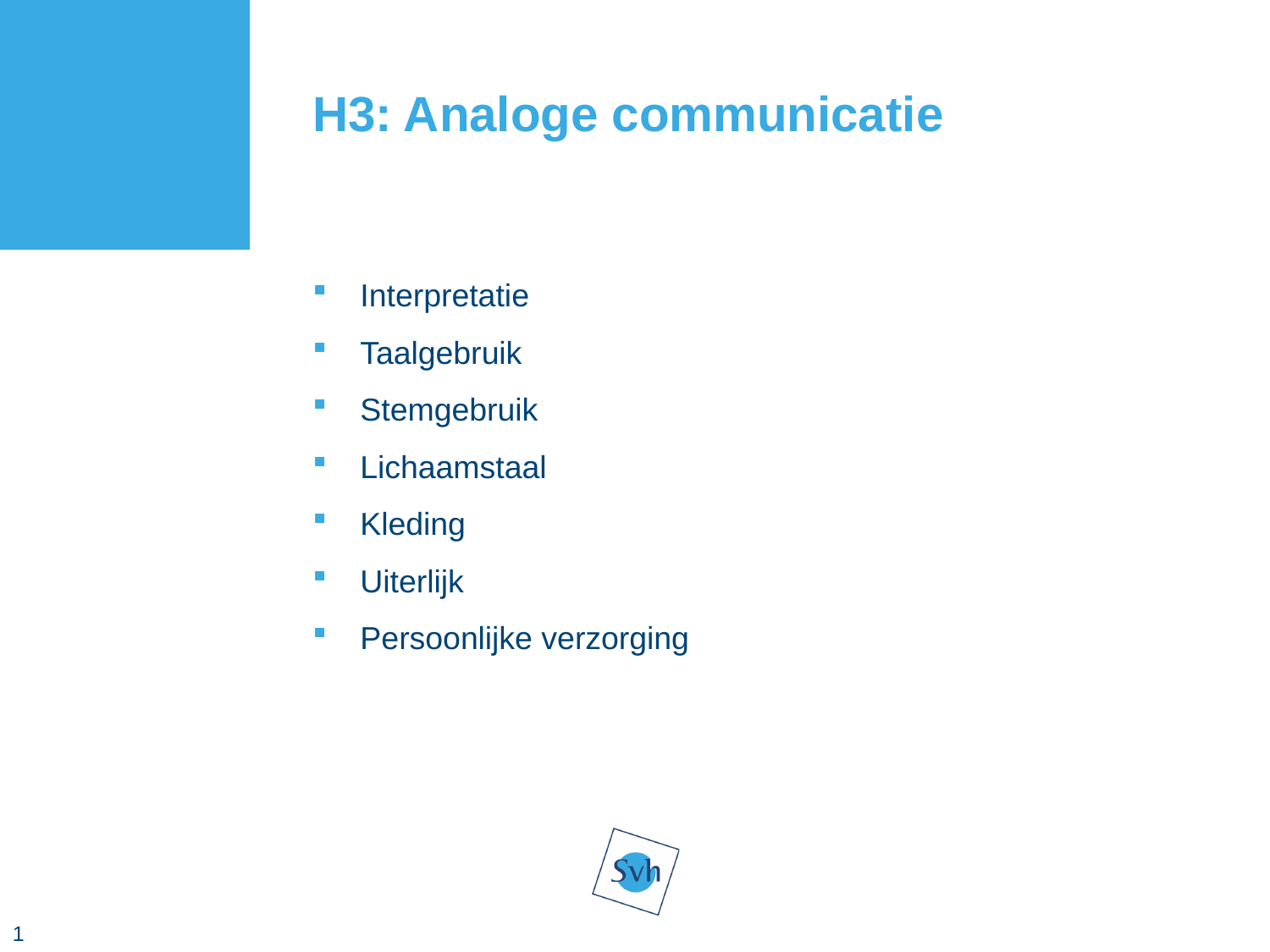

# H3: Analoge communicatie
Interpretatie
Taalgebruik
Stemgebruik
Lichaamstaal
Kleding
Uiterlijk
Persoonlijke verzorging